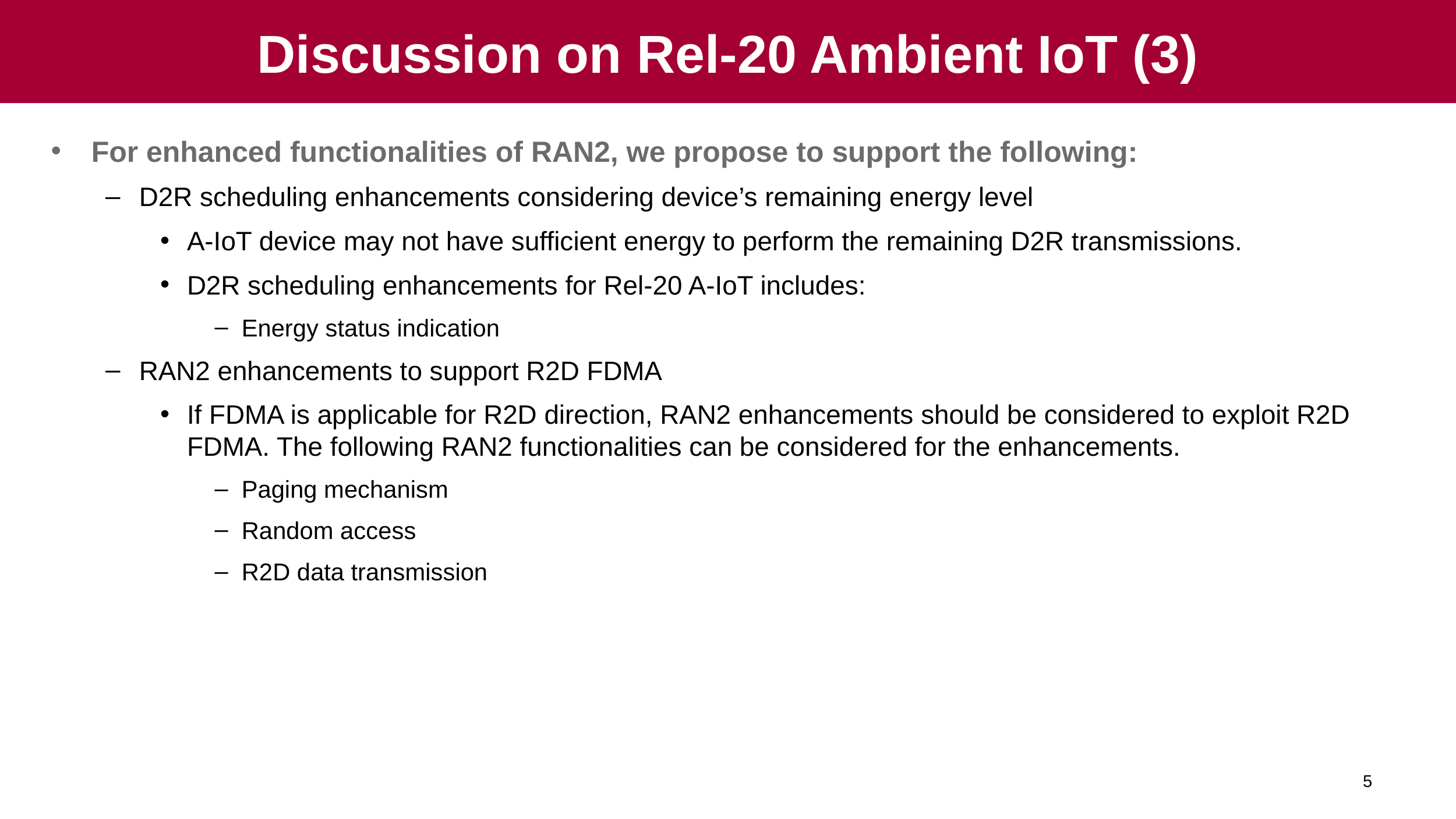

# Discussion on Rel-20 Ambient IoT (3)
For enhanced functionalities of RAN2, we propose to support the following:
D2R scheduling enhancements considering device’s remaining energy level
A-IoT device may not have sufficient energy to perform the remaining D2R transmissions.
D2R scheduling enhancements for Rel-20 A-IoT includes:
Energy status indication
RAN2 enhancements to support R2D FDMA
If FDMA is applicable for R2D direction, RAN2 enhancements should be considered to exploit R2D FDMA. The following RAN2 functionalities can be considered for the enhancements.
Paging mechanism
Random access
R2D data transmission

5